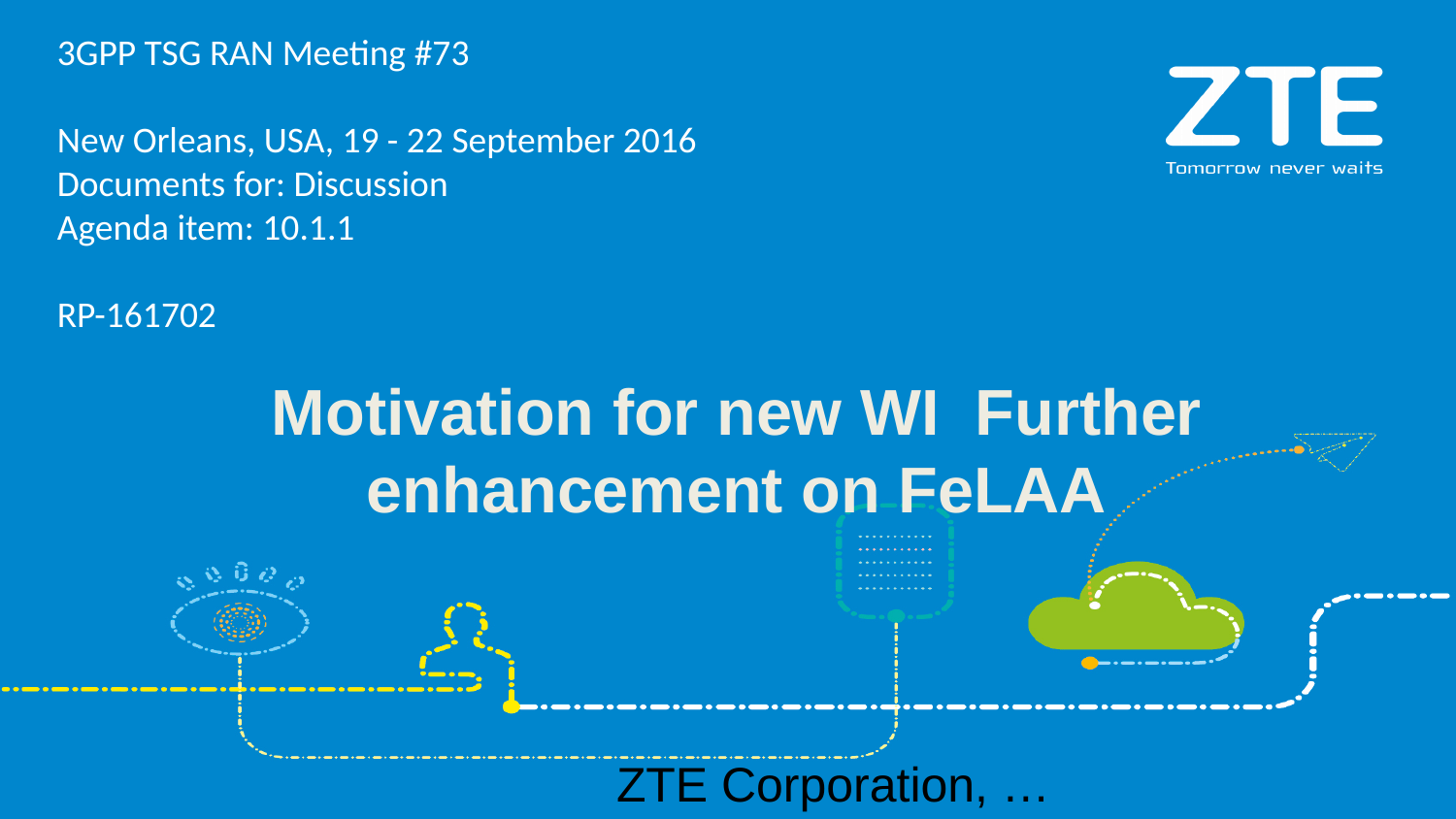

3GPP TSG RAN Meeting #73
New Orleans, USA, 19 - 22 September 2016
Documents for: Discussion
Agenda item: 10.1.1

RP-161702
Motivation for new WI  Further enhancement on FeLAA
ZTE Corporation, …